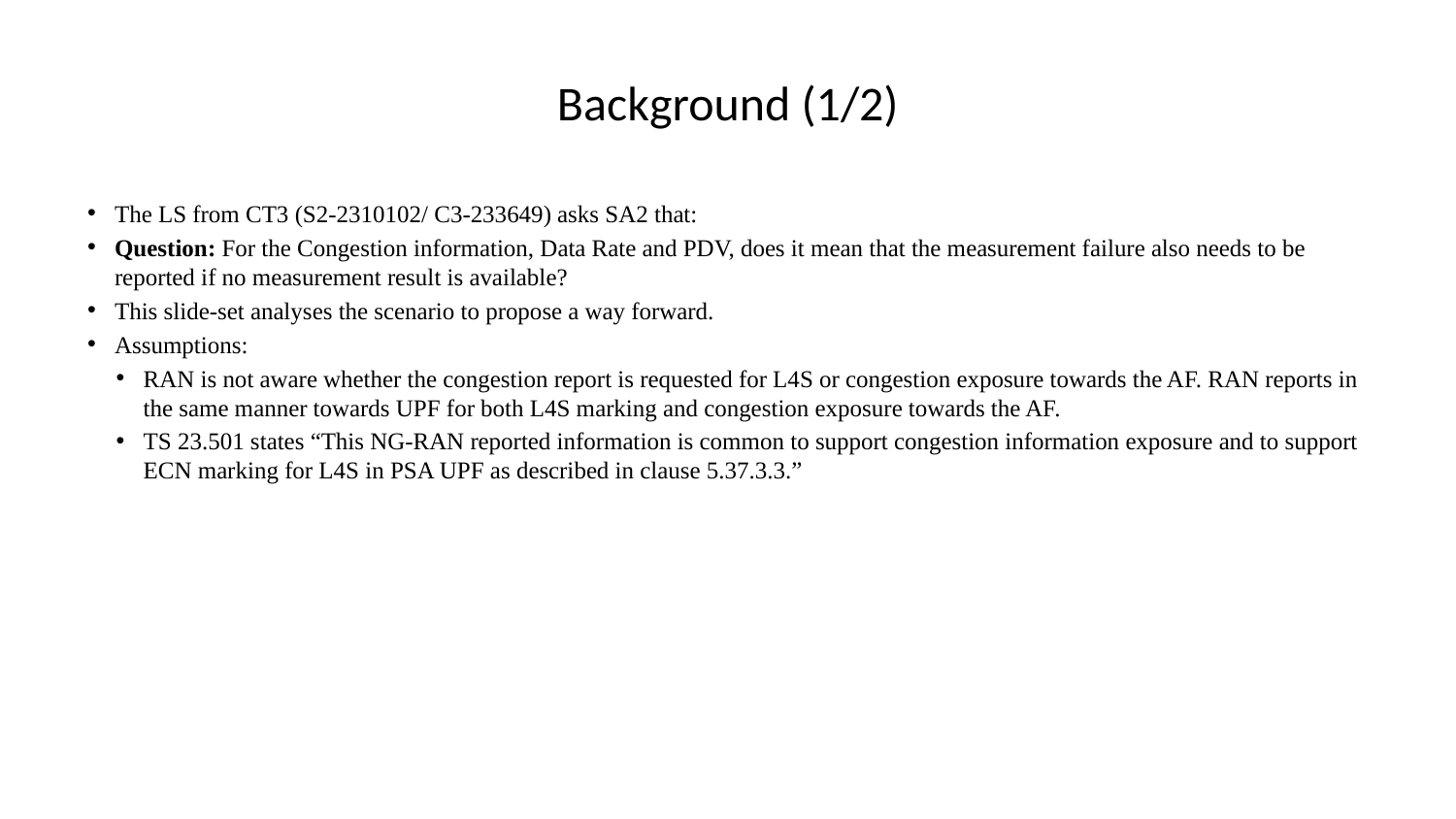

# Background (1/2)
The LS from CT3 (S2-2310102/ C3-233649) asks SA2 that:
Question: For the Congestion information, Data Rate and PDV, does it mean that the measurement failure also needs to be reported if no measurement result is available?
This slide-set analyses the scenario to propose a way forward.
Assumptions:
RAN is not aware whether the congestion report is requested for L4S or congestion exposure towards the AF. RAN reports in the same manner towards UPF for both L4S marking and congestion exposure towards the AF.
TS 23.501 states “This NG-RAN reported information is common to support congestion information exposure and to support ECN marking for L4S in PSA UPF as described in clause 5.37.3.3.”